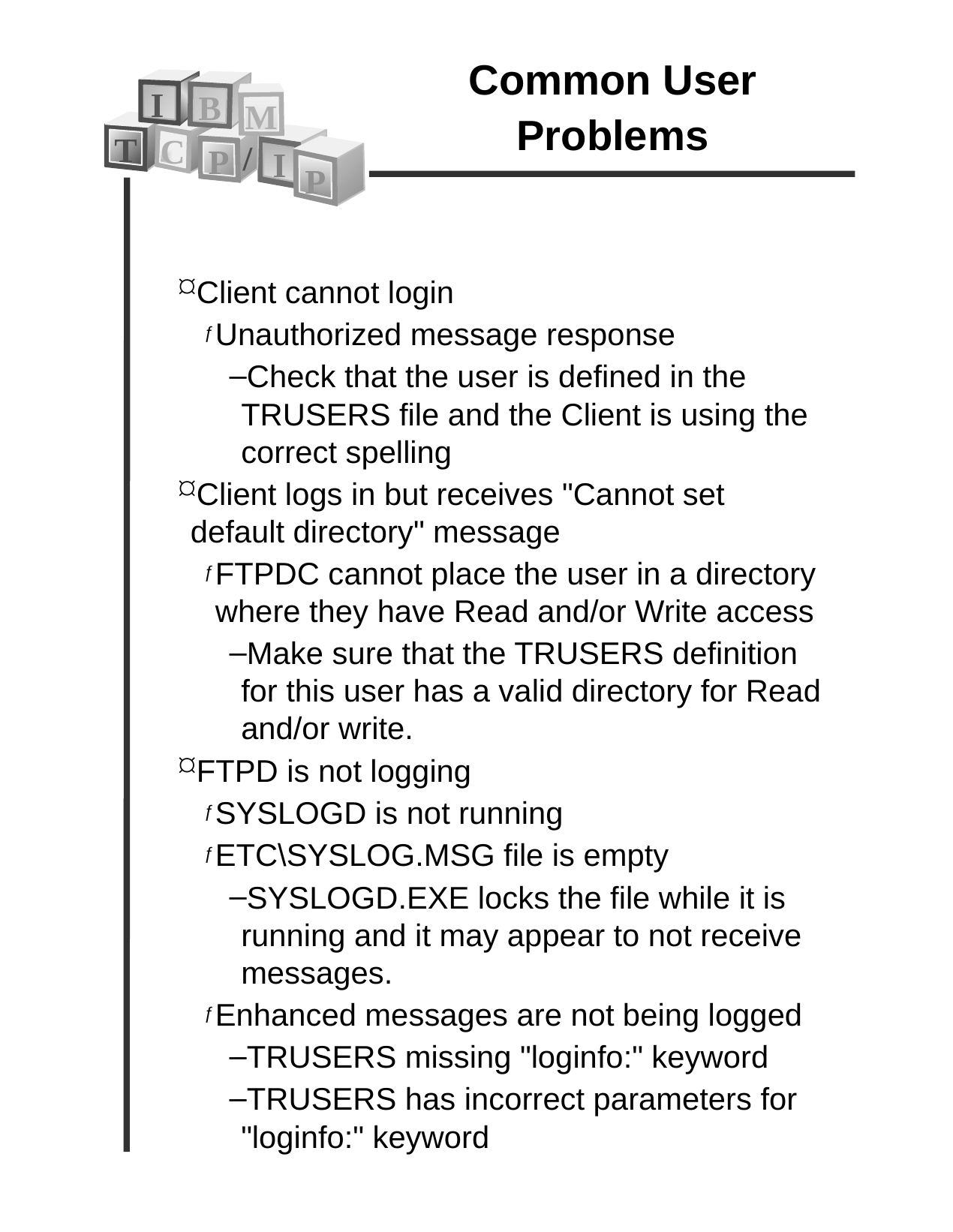

Common User Problems

I

B

M

T
C

/

P

I

P

Client cannot login
Unauthorized message response
Check that the user is defined in the TRUSERS file and the Client is using the correct spelling
Client logs in but receives "Cannot set default directory" message
FTPDC cannot place the user in a directory where they have Read and/or Write access
Make sure that the TRUSERS definition for this user has a valid directory for Read and/or write.
FTPD is not logging
SYSLOGD is not running
ETC\SYSLOG.MSG file is empty
SYSLOGD.EXE locks the file while it is running and it may appear to not receive messages.
Enhanced messages are not being logged
TRUSERS missing "loginfo:" keyword
TRUSERS has incorrect parameters for "loginfo:" keyword